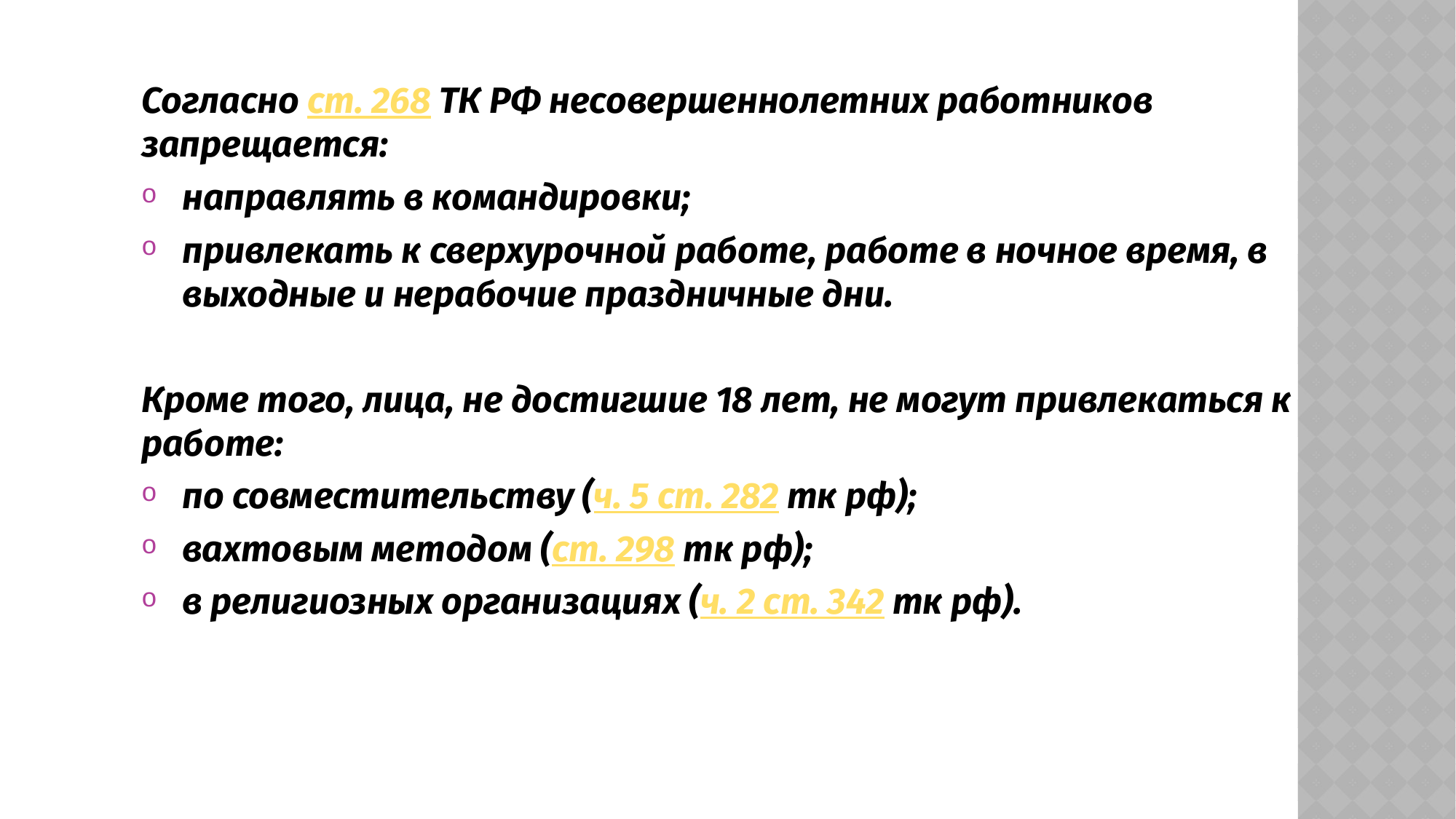

Согласно ст. 268 ТК РФ несовершеннолетних работников запрещается:
направлять в командировки;
привлекать к сверхурочной работе, работе в ночное время, в выходные и нерабочие праздничные дни.

Кроме того, лица, не достигшие 18 лет, не могут привлекаться к работе:
по совместительству (ч. 5 ст. 282 тк рф);
вахтовым методом (ст. 298 тк рф);
в религиозных организациях (ч. 2 ст. 342 тк рф).